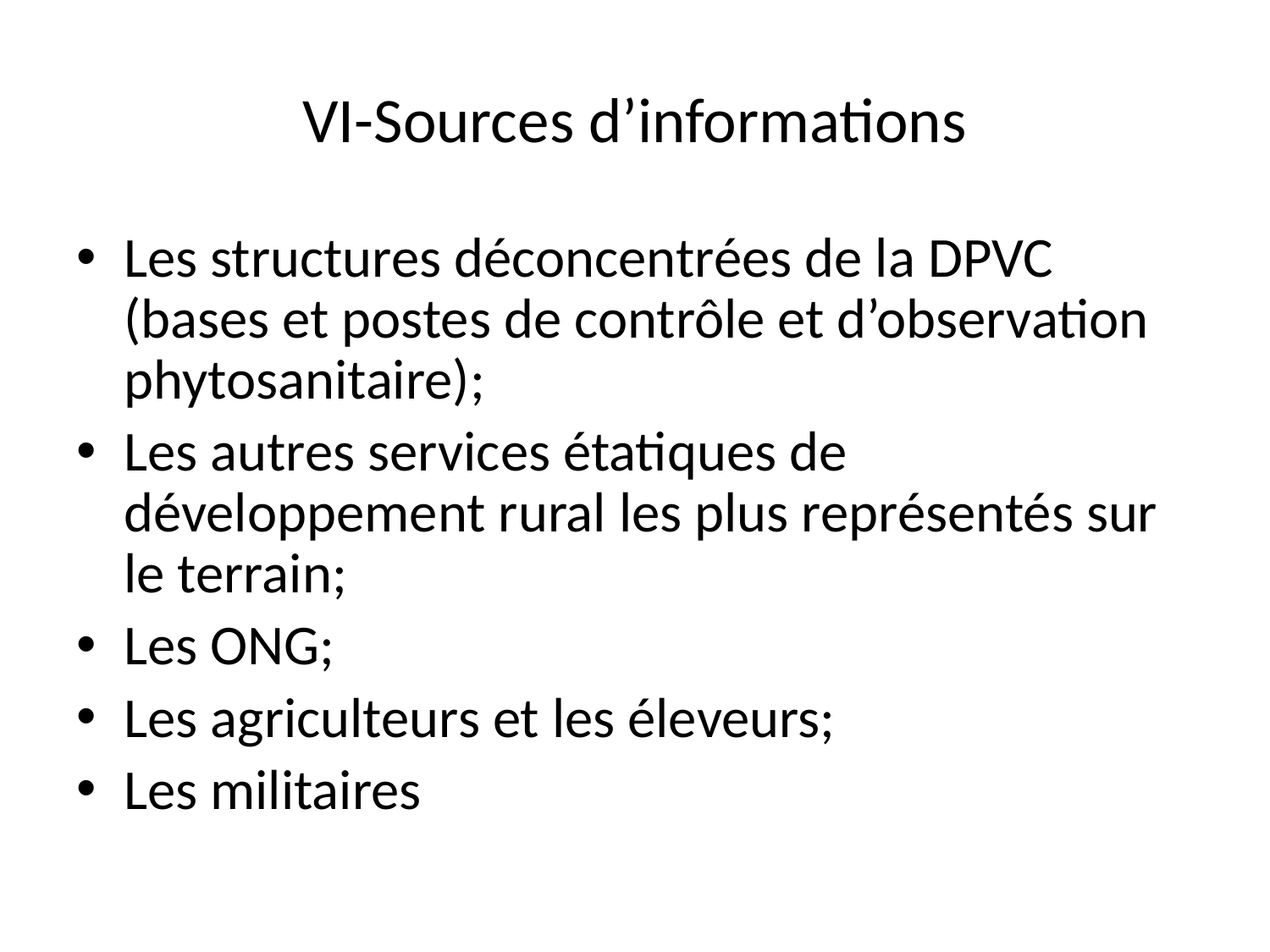

# VI-Sources d’informations
Les structures déconcentrées de la DPVC (bases et postes de contrôle et d’observation phytosanitaire);
Les autres services étatiques de développement rural les plus représentés sur le terrain;
Les ONG;
Les agriculteurs et les éleveurs;
Les militaires